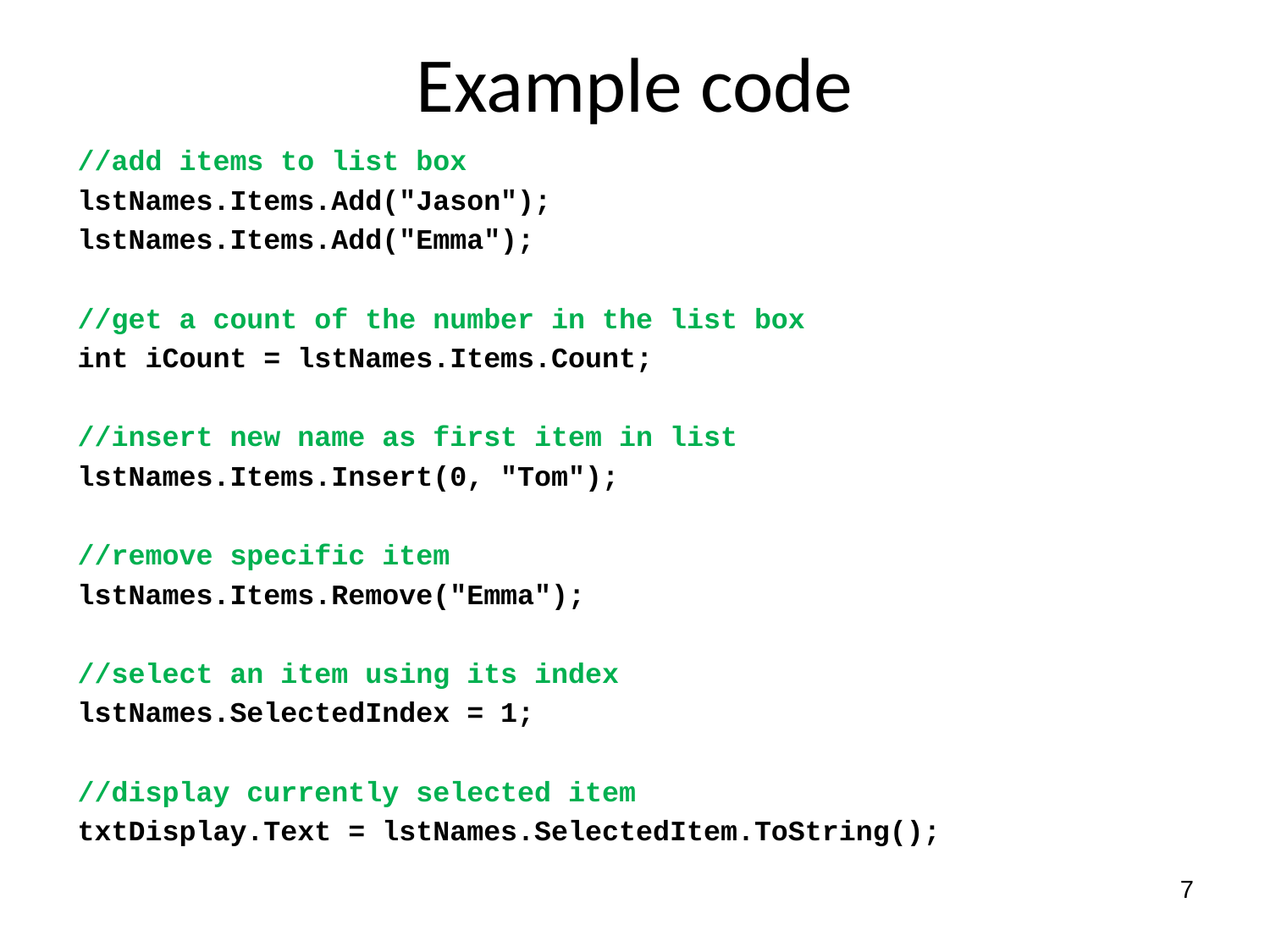

# Example code
//add items to list box
lstNames.Items.Add("Jason");
lstNames.Items.Add("Emma");

//get a count of the number in the list box
int iCount = lstNames.Items.Count;

//insert new name as first item in list
lstNames.Items.Insert(0, "Tom");

//remove specific item
lstNames.Items.Remove("Emma");

//select an item using its index
lstNames.SelectedIndex = 1;

//display currently selected item
txtDisplay.Text = lstNames.SelectedItem.ToString();

7